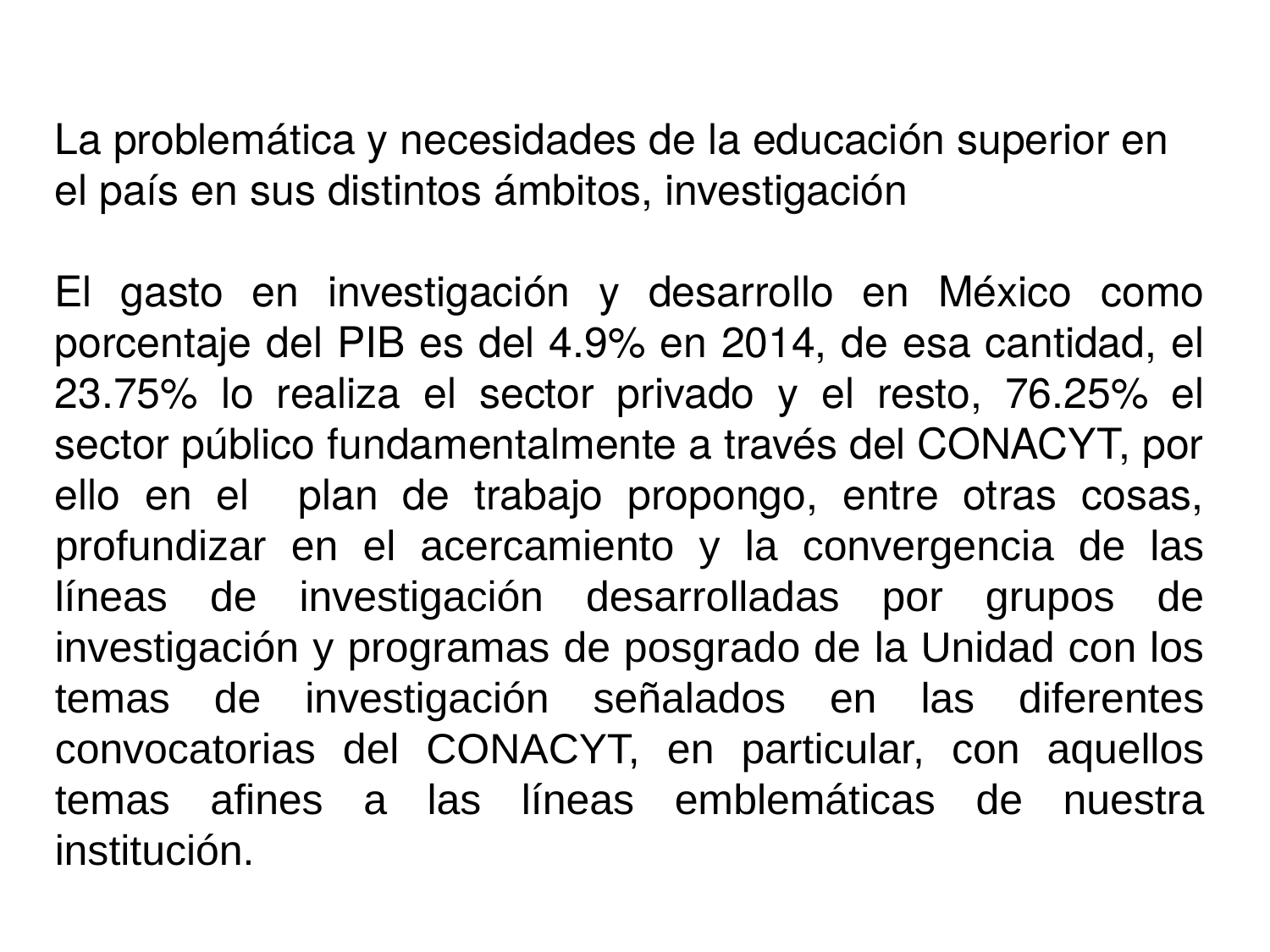

La problemática y necesidades de la educación superior en el país en sus distintos ámbitos, investigación

El gasto en investigación y desarrollo en México como porcentaje del PIB es del 4.9% en 2014, de esa cantidad, el 23.75% lo realiza el sector privado y el resto, 76.25% el sector público fundamentalmente a través del CONACYT, por ello en el  plan de trabajo propongo, entre otras cosas, profundizar en el acercamiento y la convergencia de las líneas de investigación desarrolladas por grupos de investigación y programas de posgrado de la Unidad con los temas de investigación señalados en las diferentes convocatorias del CONACYT, en particular, con aquellos temas afines a las líneas emblemáticas de nuestra institución.